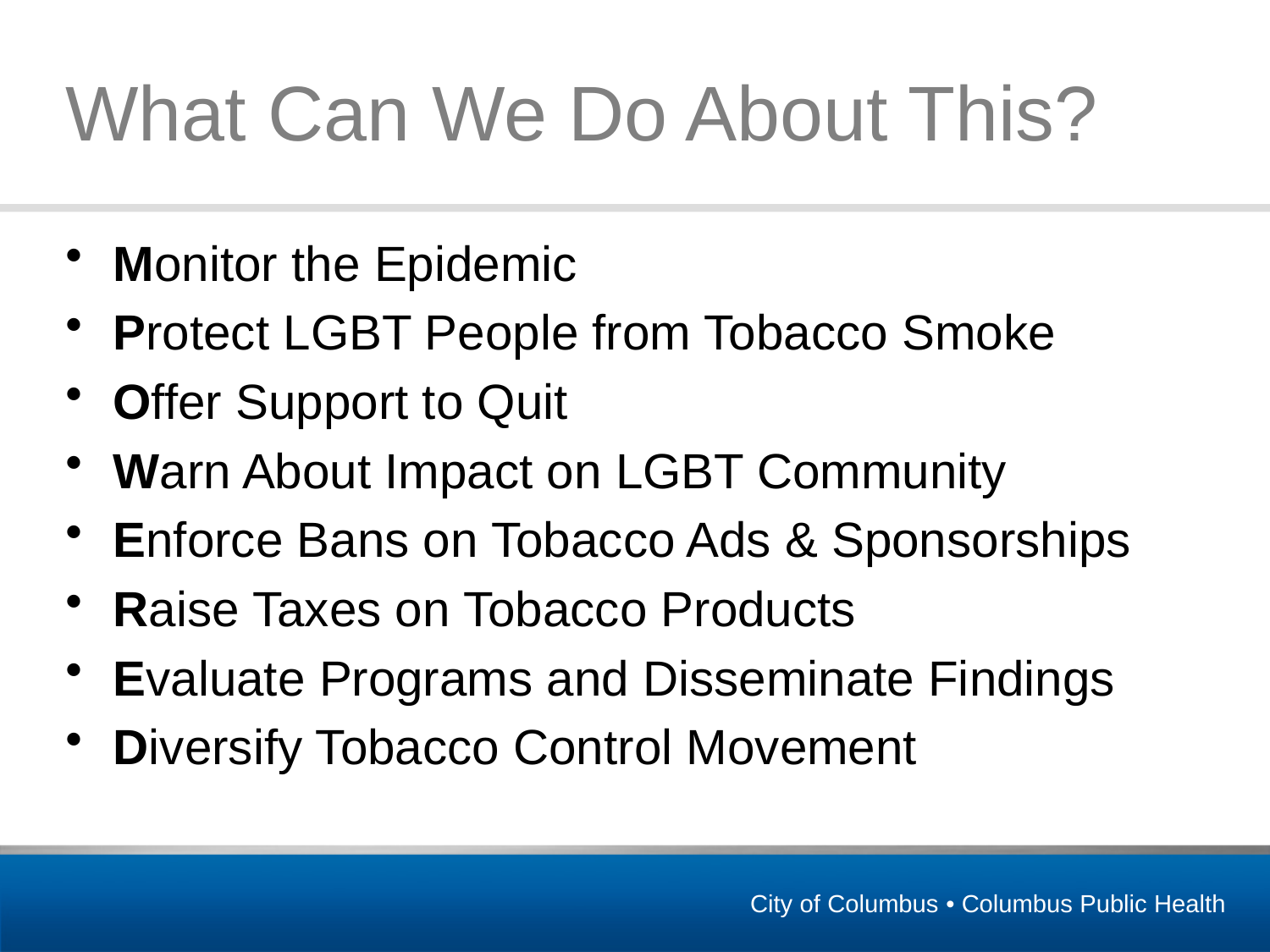

# What Can We Do About This?
Monitor the Epidemic
Protect LGBT People from Tobacco Smoke
Offer Support to Quit
Warn About Impact on LGBT Community
Enforce Bans on Tobacco Ads & Sponsorships
Raise Taxes on Tobacco Products
Evaluate Programs and Disseminate Findings
Diversify Tobacco Control Movement